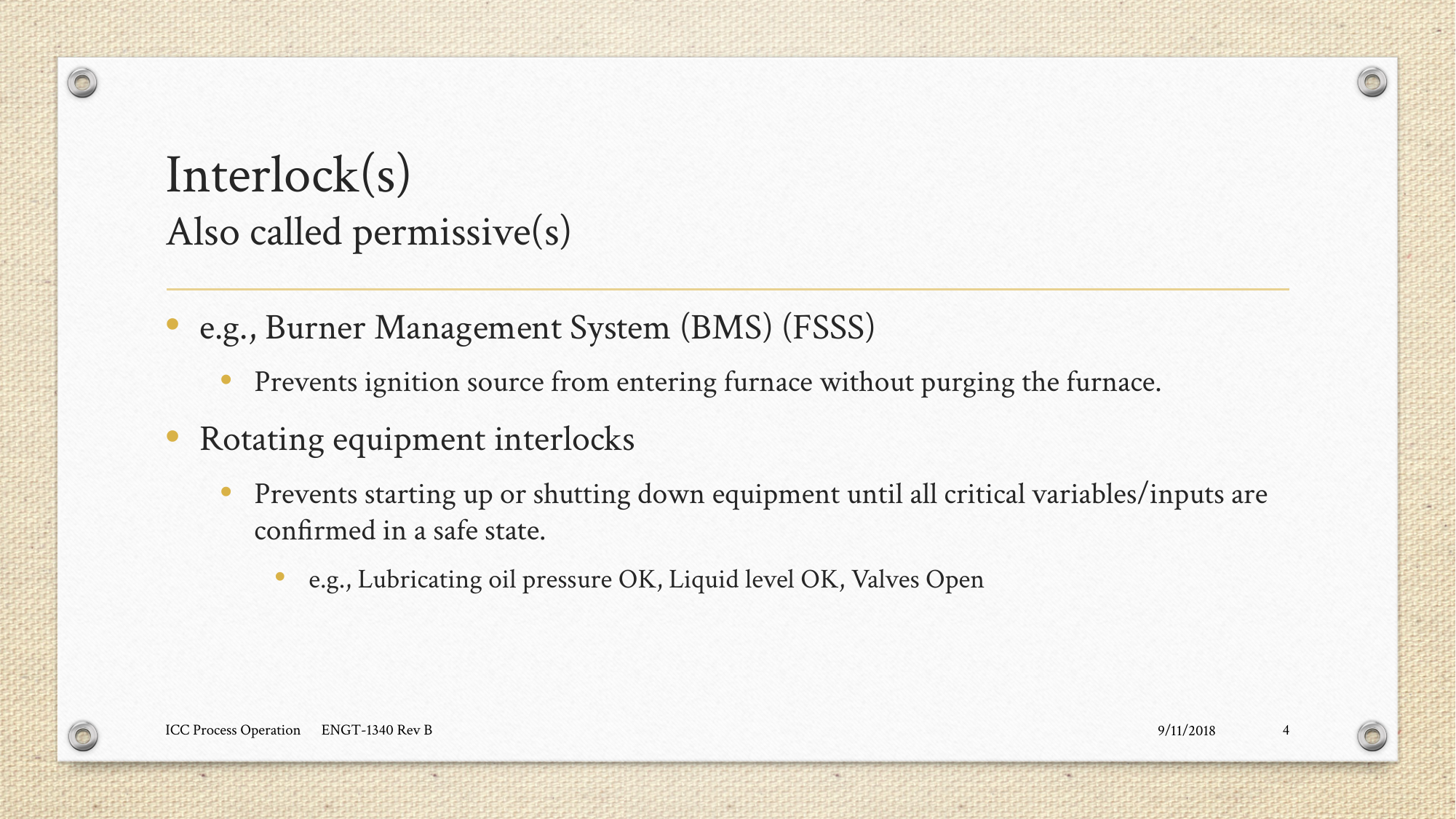

# Interlock(s) Also called permissive(s)
e.g., Burner Management System (BMS) (FSSS)
Prevents ignition source from entering furnace without purging the furnace.
Rotating equipment interlocks
Prevents starting up or shutting down equipment until all critical variables/inputs are confirmed in a safe state.
e.g., Lubricating oil pressure OK, Liquid level OK, Valves Open

ICC Process Operation      ENGT-1340 Rev B
9/11/2018
4